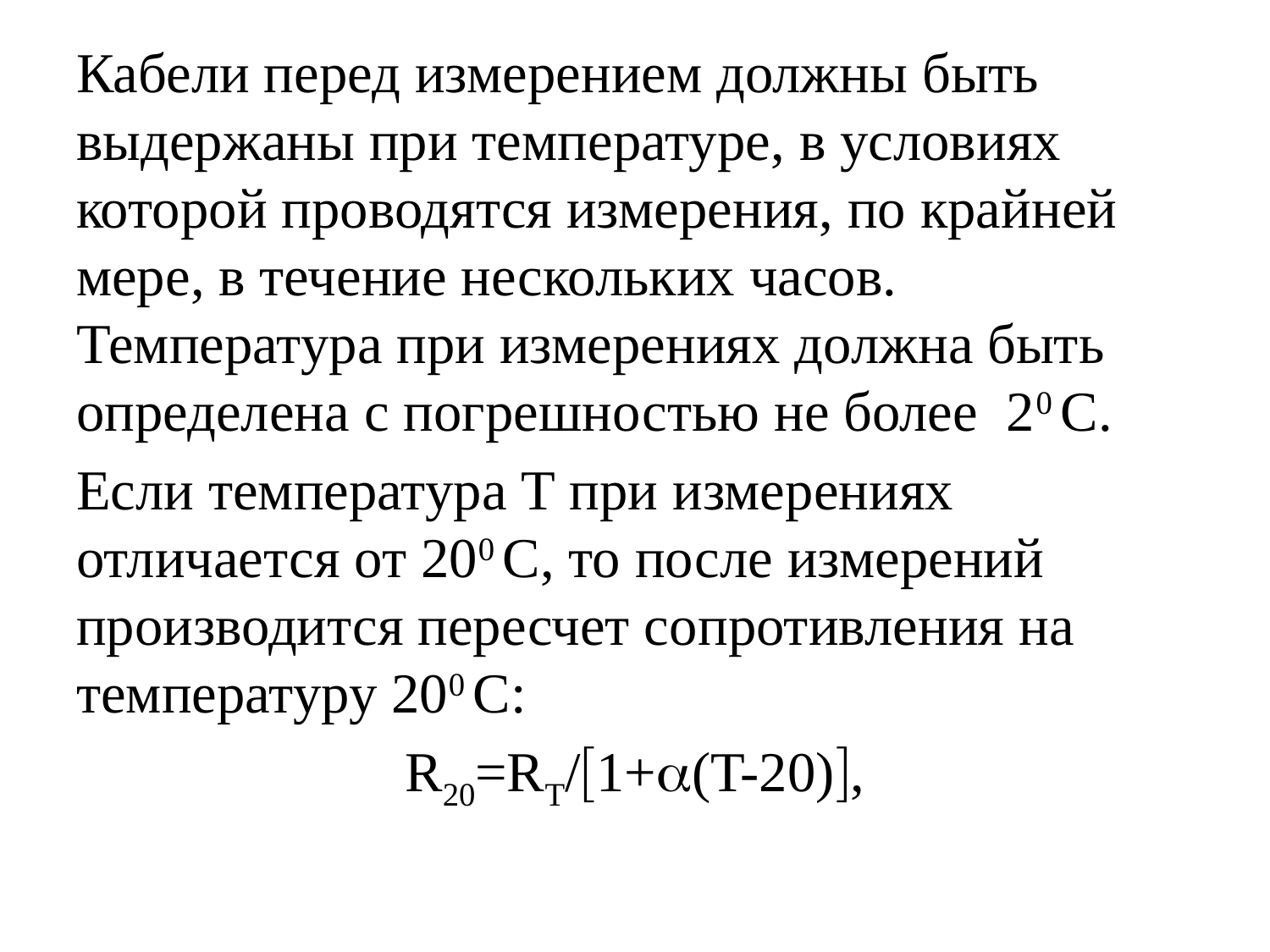

Кабели перед измерением должны быть выдержаны при температуре, в условиях которой проводятся измерения, по крайней мере, в течение нескольких часов. Температура при измерениях должна быть определена с погрешностью не более  20 С.
Если температура Т при измерениях отличается от 200 С, то после измерений производится пересчет сопротивления на температуру 200 С:
R20=RT/[1+α(T-20)],

#